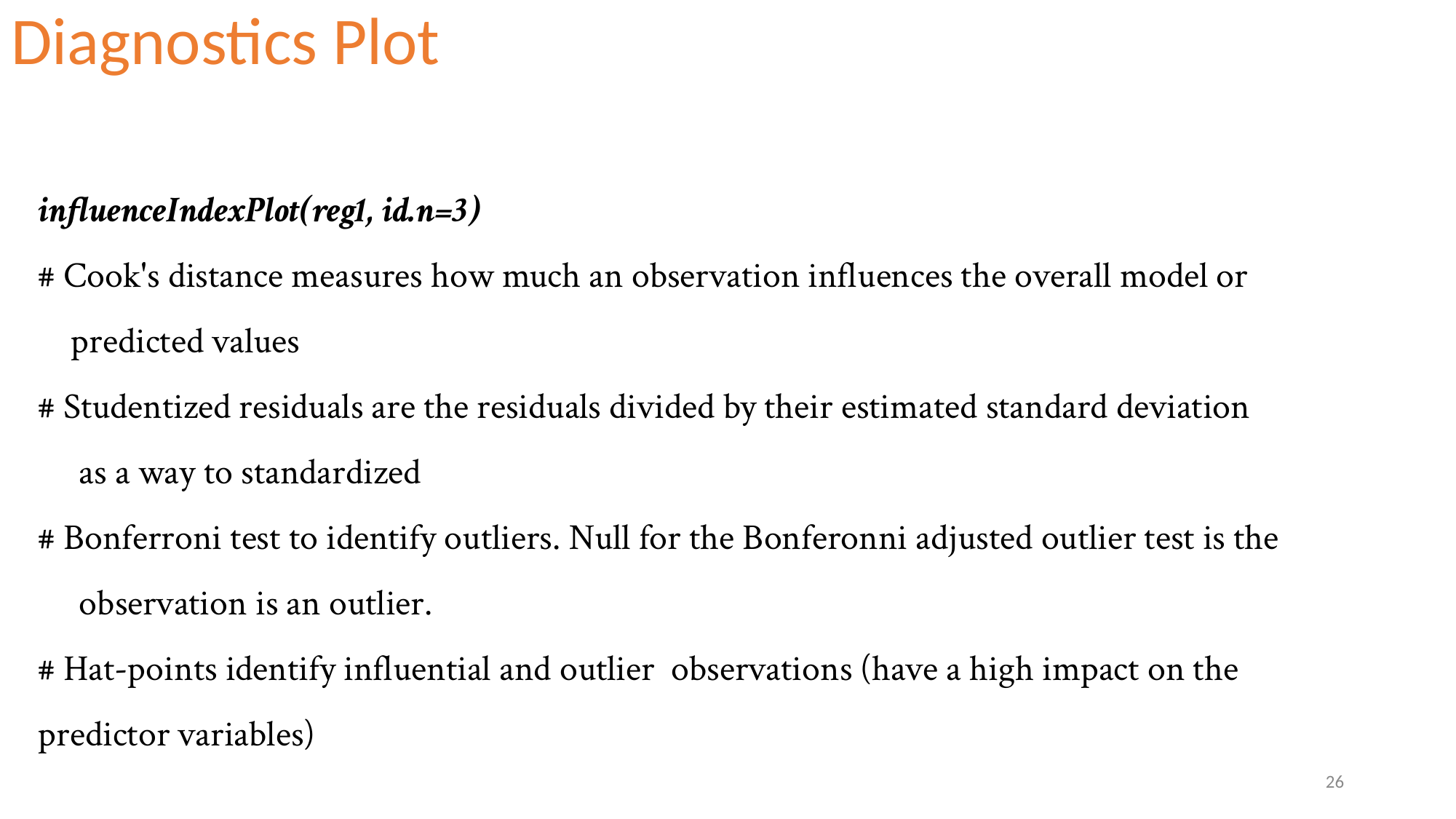

# Diagnostics Plot
influenceIndexPlot(reg1, id.n=3)
# Cook's distance measures how much an observation influences the overall model or
    predicted values
# Studentized residuals are the residuals divided by their estimated standard deviation
     as a way to standardized
# Bonferroni test to identify outliers. Null for the Bonferonni adjusted outlier test is the
     observation is an outlier.
# Hat-points identify influential and outlier  observations (have a high impact on the predictor variables)
26